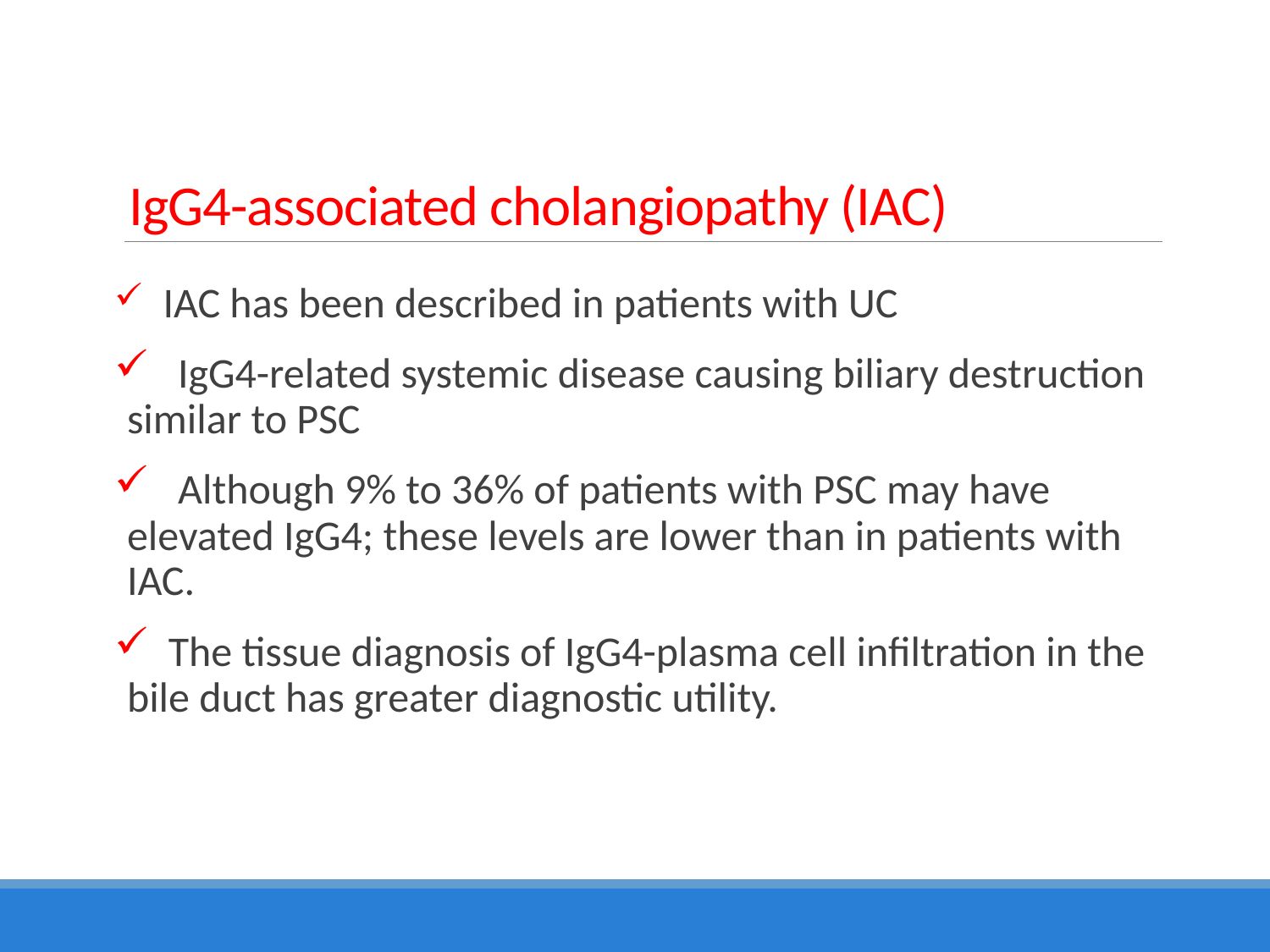

# IgG4-associated cholangiopathy (IAC)
  IAC has been described in patients with UC
   IgG4-related systemic disease causing biliary destruction similar to PSC
   Although 9% to 36% of patients with PSC may have elevated IgG4; these levels are lower than in patients with IAC.
  The tissue diagnosis of IgG4-plasma cell infiltration in the bile duct has greater diagnostic utility.